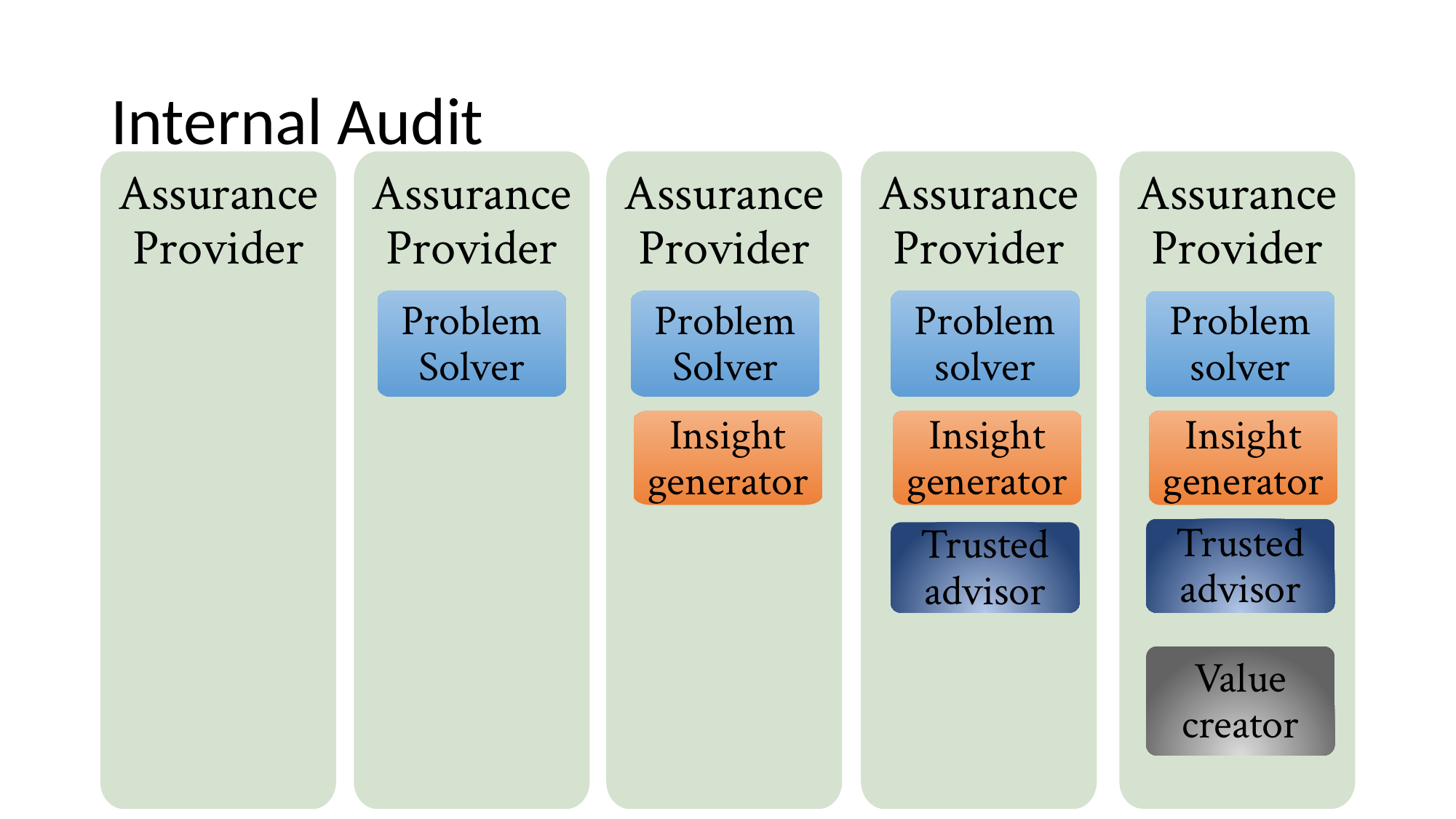

# Internal Audit
Assurance Provider
Assurance Provider
Assurance Provider
Assurance Provider
Assurance Provider
Problem Solver
Problem Solver
Problem solver
Problem solver
Insight generator
Insight generator
Insight generator
Trusted advisor
Trusted advisor
Value creator